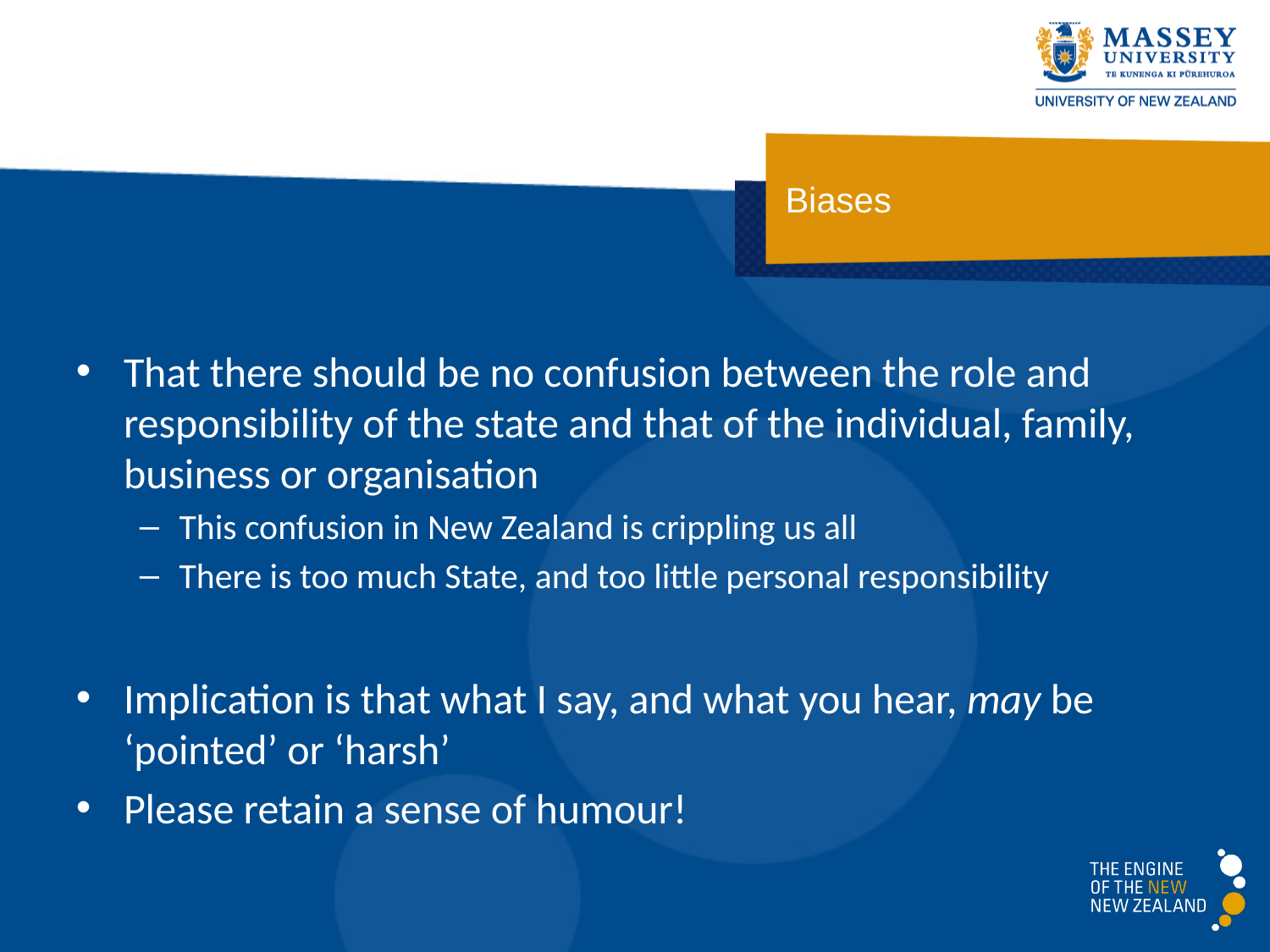

# Biases
That there should be no confusion between the role and responsibility of the state and that of the individual, family, business or organisation
This confusion in New Zealand is crippling us all
There is too much State, and too little personal responsibility

Implication is that what I say, and what you hear, may be ‘pointed’ or ‘harsh’
Please retain a sense of humour!